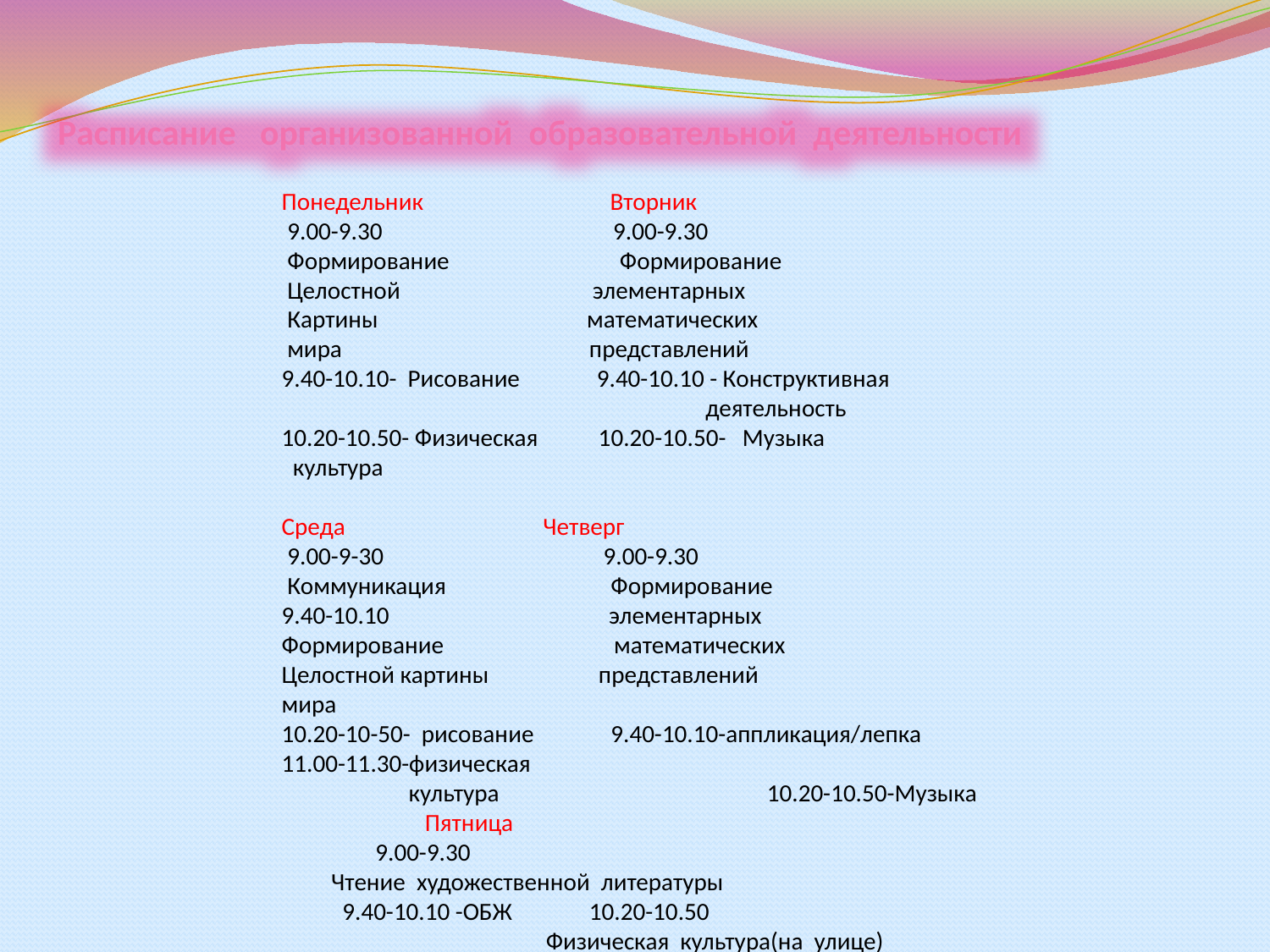

Понедельник                                  Вторник
 9.00-9.30                                          9.00-9.30
 Формирование                               Формирование
 Целостной                                   элементарных
 Картины                                      математических
 мира                                             представлений
9.40-10.10-  Рисование              9.40-10.10 - Конструктивная
                                                                             деятельность
10.20-10.50- Физическая           10.20-10.50-   Музыка
  культура

Среда                                    Четверг
 9.00-9-30                                        9.00-9.30
 Коммуникация                              Формирование
9.40-10.10                                        элементарных
Формирование                               математических
Целостной картины                    представлений
мира
10.20-10-50-  рисование              9.40-10.10-аппликация/лепка
11.00-11.30-физическая
	культура		                   10.20-10.50-Музыка
                          Пятница
                 9.00-9.30
         Чтение  художественной  литературы
           9.40-10.10 -ОБЖ              10.20-10.50
                                                Физическая  культура(на  улице)

Расписание   организованной  образовательной  деятельности